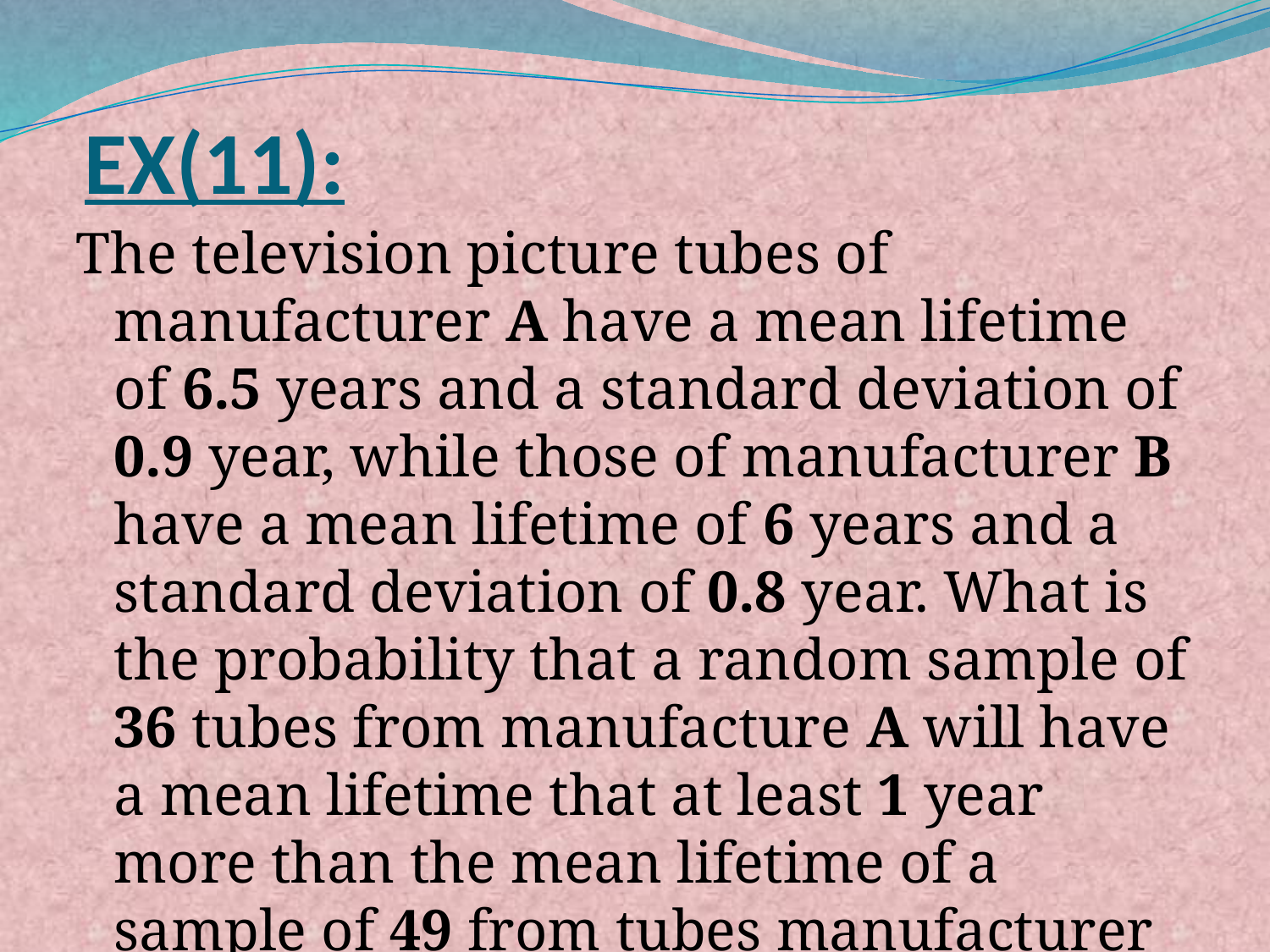

# EX(11):
The television picture tubes of manufacturer A have a mean lifetime of 6.5 years and a standard deviation of 0.9 year, while those of manufacturer B have a mean lifetime of 6 years and a standard deviation of 0.8 year. What is the probability that a random sample of 36 tubes from manufacture A will have a mean lifetime that at least 1 year more than the mean lifetime of a sample of 49 from tubes manufacturer B?